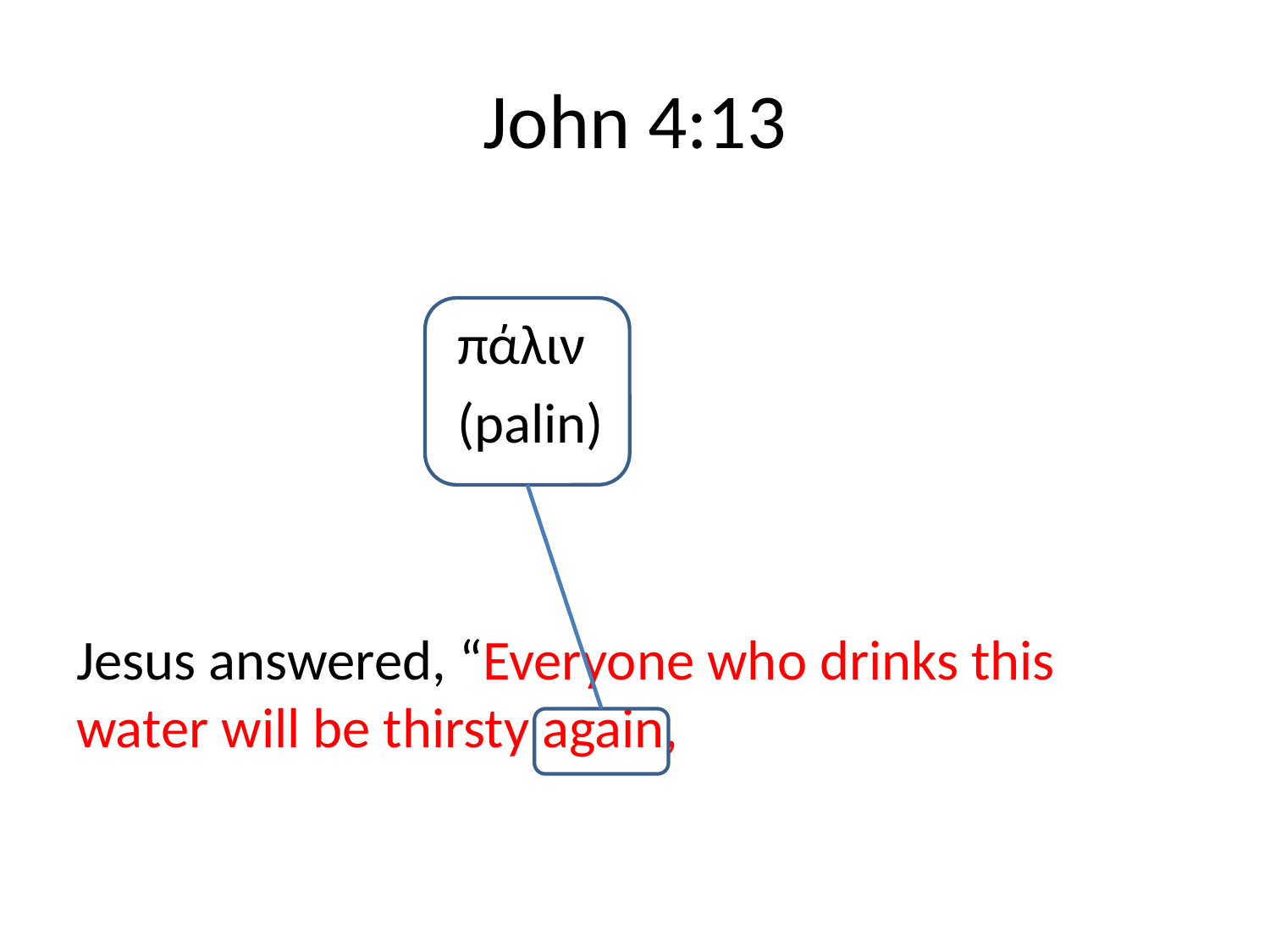

# John 4:13

			πάλιν
			(palin)

Jesus answered, “Everyone who drinks this water will be thirsty again,